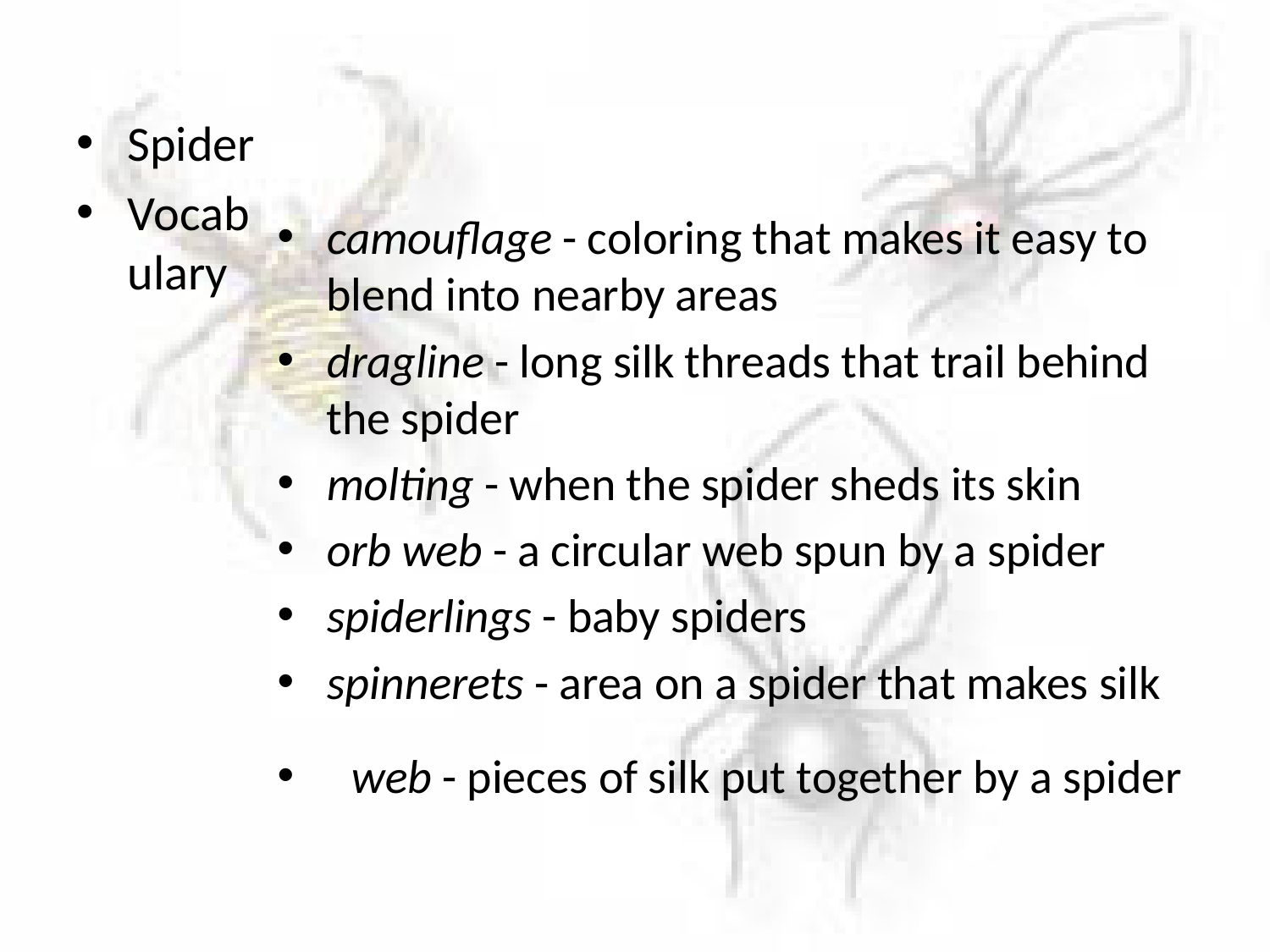

Spider
Vocabulary
camouflage - coloring that makes it easy to blend into nearby areas
dragline - long silk threads that trail behind the spider
molting - when the spider sheds its skin
orb web - a circular web spun by a spider
spiderlings - baby spiders
spinnerets - area on a spider that makes silk
web - pieces of silk put together by a spider